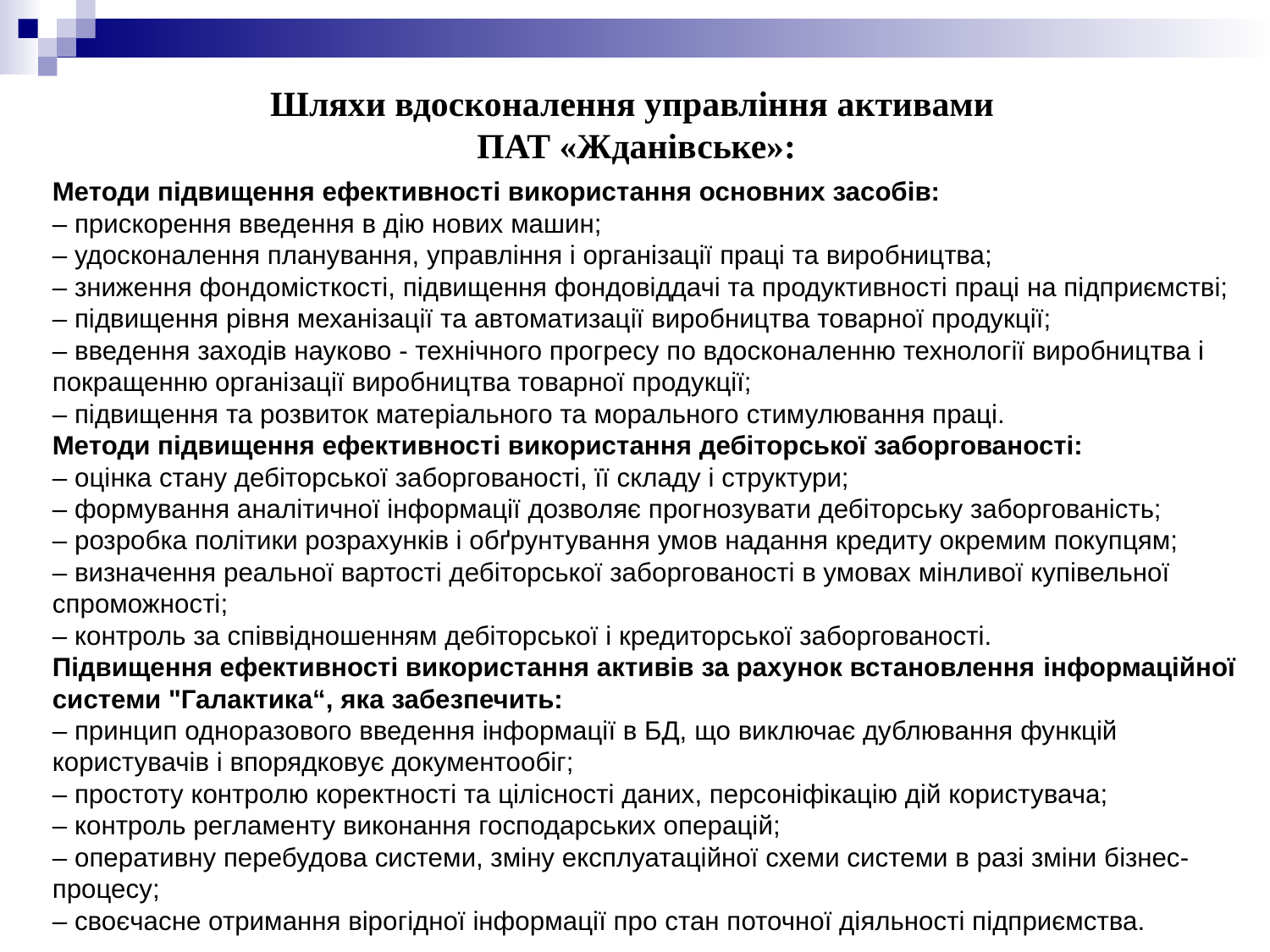

Шляхи вдосконалення управління активами
ПАТ «Жданівське»:
Методи підвищення ефективності використання основних засобів:
– прискорення введення в дію нових машин;
– удосконалення планування, управління і організації праці та виробництва;
– зниження фондомісткості, підвищення фондовіддачі та продуктивності праці на підприємстві;
– підвищення рівня механізації та автоматизації виробництва товарної продукції;
– введення заходів науково - технічного прогресу по вдосконаленню технології виробництва і покращенню організації виробництва товарної продукції;
– підвищення та розвиток матеріального та морального стимулювання праці.
Методи підвищення ефективності використання дебіторської заборгованості:
– оцінка стану дебіторської заборгованості, її складу і структури;
– формування аналітичної інформації дозволяє прогнозувати дебіторську заборгованість;
– розробка політики розрахунків і обґрунтування умов надання кредиту окремим покупцям;
– визначення реальної вартості дебіторської заборгованості в умовах мінливої купівельної спроможності;
– контроль за співвідношенням дебіторської і кредиторської заборгованості.
Підвищення ефективності використання активів за рахунок встановлення інформаційної системи "Галактика“, яка забезпечить:
– принцип одноразового введення інформації в БД, що виключає дублювання функцій користувачів і впорядковує документообіг;
– простоту контролю коректності та цілісності даних, персоніфікацію дій користувача;
– контроль регламенту виконання господарських операцій;
– оперативну перебудова системи, зміну експлуатаційної схеми системи в разі зміни бізнес-процесу;
– своєчасне отримання вірогідної інформації про стан поточної діяльності підприємства.